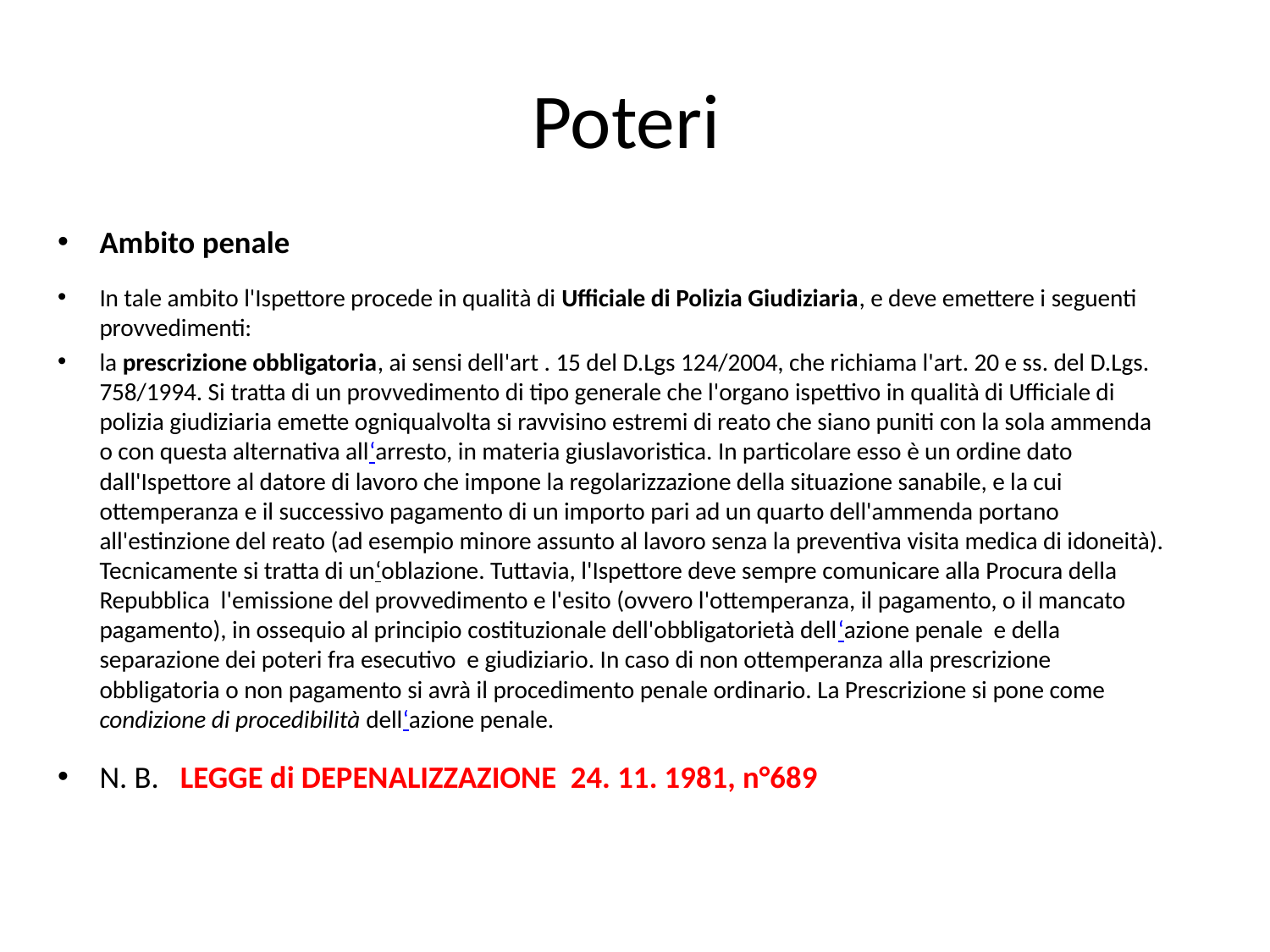

# Poteri
Ambito penale

In tale ambito l'Ispettore procede in qualità di Ufficiale di Polizia Giudiziaria, e deve emettere i seguenti provvedimenti:
la prescrizione obbligatoria, ai sensi dell'art . 15 del D.Lgs 124/2004, che richiama l'art. 20 e ss. del D.Lgs. 758/1994. Si tratta di un provvedimento di tipo generale che l'organo ispettivo in qualità di Ufficiale di polizia giudiziaria emette ogniqualvolta si ravvisino estremi di reato che siano puniti con la sola ammenda  o con questa alternativa all‘arresto, in materia giuslavoristica. In particolare esso è un ordine dato dall'Ispettore al datore di lavoro che impone la regolarizzazione della situazione sanabile, e la cui ottemperanza e il successivo pagamento di un importo pari ad un quarto dell'ammenda portano all'estinzione del reato (ad esempio minore assunto al lavoro senza la preventiva visita medica di idoneità). Tecnicamente si tratta di un‘oblazione. Tuttavia, l'Ispettore deve sempre comunicare alla Procura della Repubblica  l'emissione del provvedimento e l'esito (ovvero l'ottemperanza, il pagamento, o il mancato pagamento), in ossequio al principio costituzionale dell'obbligatorietà dell‘azione penale  e della separazione dei poteri fra esecutivo  e giudiziario. In caso di non ottemperanza alla prescrizione obbligatoria o non pagamento si avrà il procedimento penale ordinario. La Prescrizione si pone come condizione di procedibilità dell‘azione penale.

N. B.   LEGGE di DEPENALIZZAZIONE  24. 11. 1981, n°689